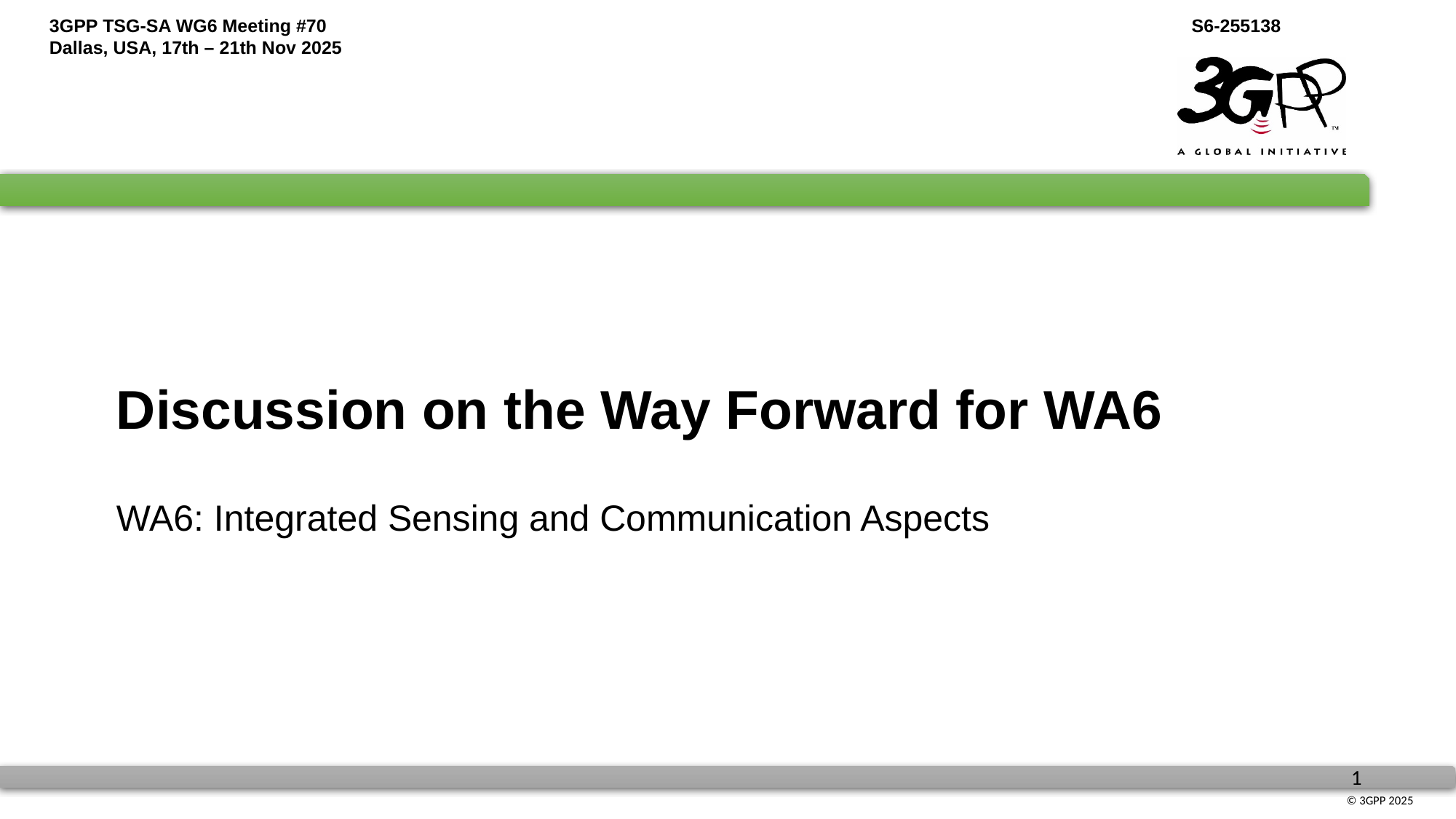

# Discussion on the Way Forward for WA6 WA6: Integrated Sensing and Communication Aspects